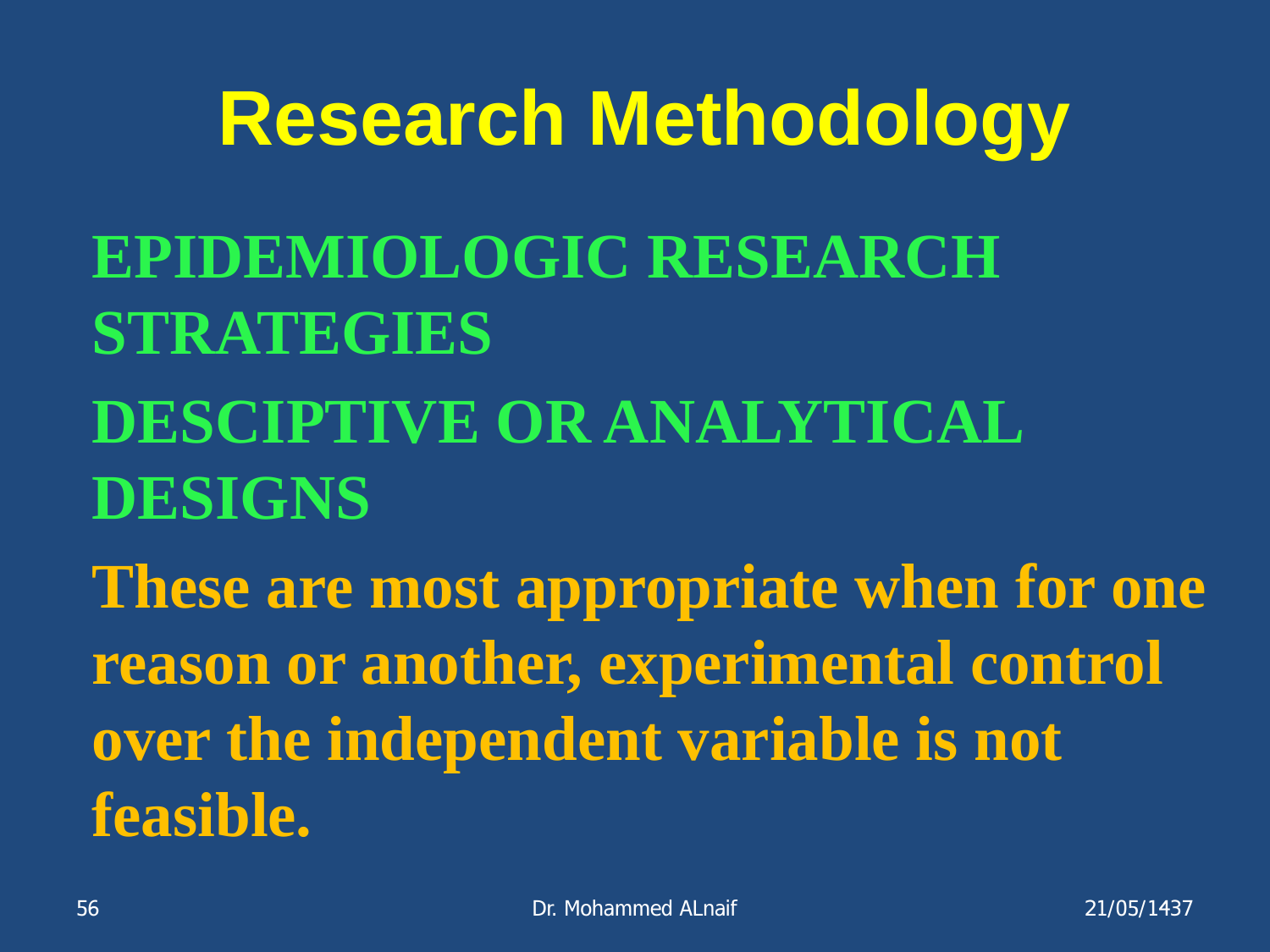

# Research Methodology
EPIDEMIOLOGIC RESEARCH STRATEGIES
DESCIPTIVE OR ANALYTICAL DESIGNS
These are most appropriate when for one reason or another, experimental control over the independent variable is not feasible.
56
Dr. Mohammed ALnaif
21/05/1437